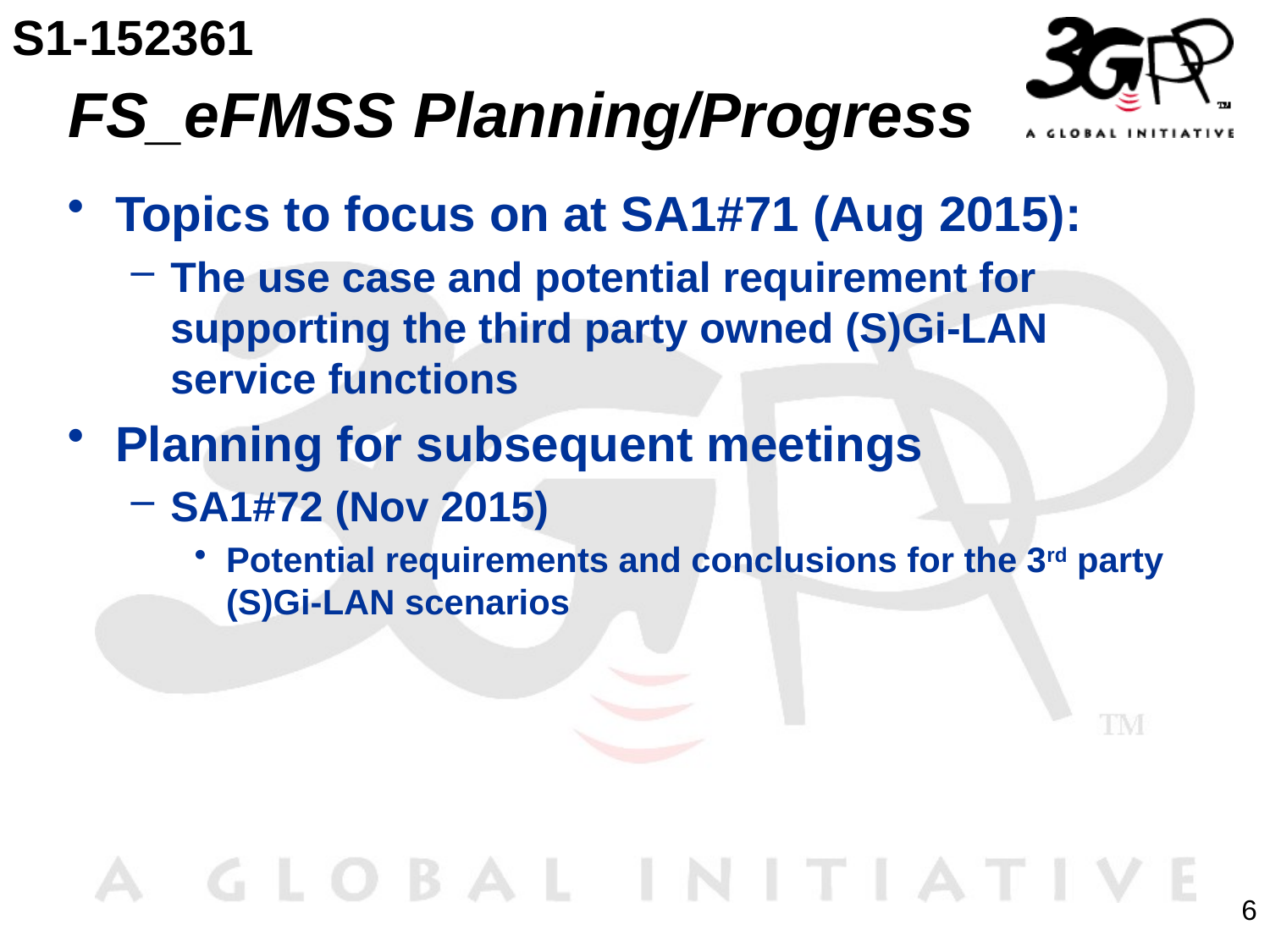

S1-152361
# FS_eFMSS Planning/Progress
Topics to focus on at SA1#71 (Aug 2015):
The use case and potential requirement for supporting the third party owned (S)Gi-LAN service functions
Planning for subsequent meetings
SA1#72 (Nov 2015)
Potential requirements and conclusions for the 3rd party (S)Gi-LAN scenarios
6